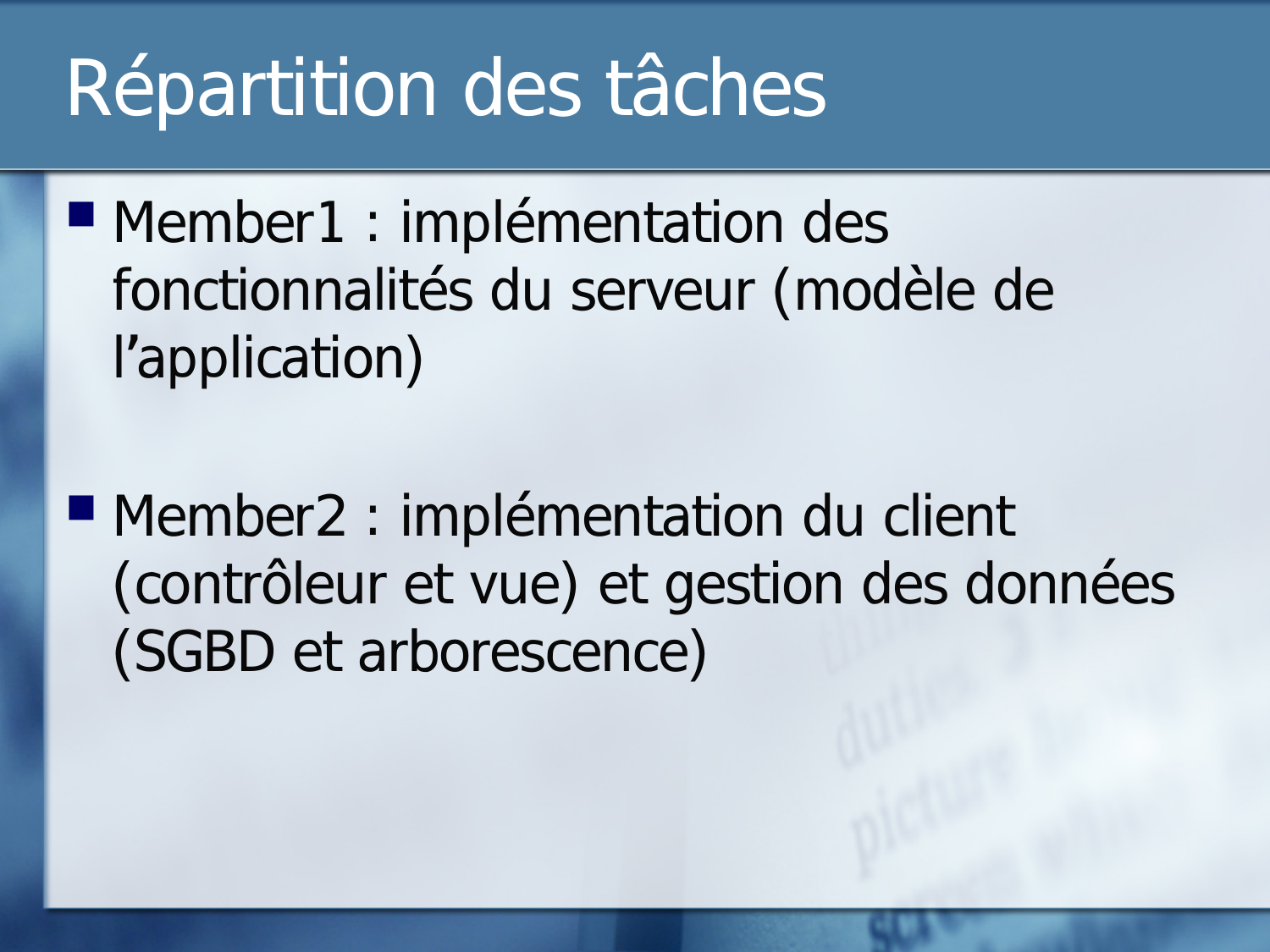

# Répartition des tâches
Member1 : implémentation des fonctionnalités du serveur (modèle de l’application)

Member2 : implémentation du client (contrôleur et vue) et gestion des données (SGBD et arborescence)